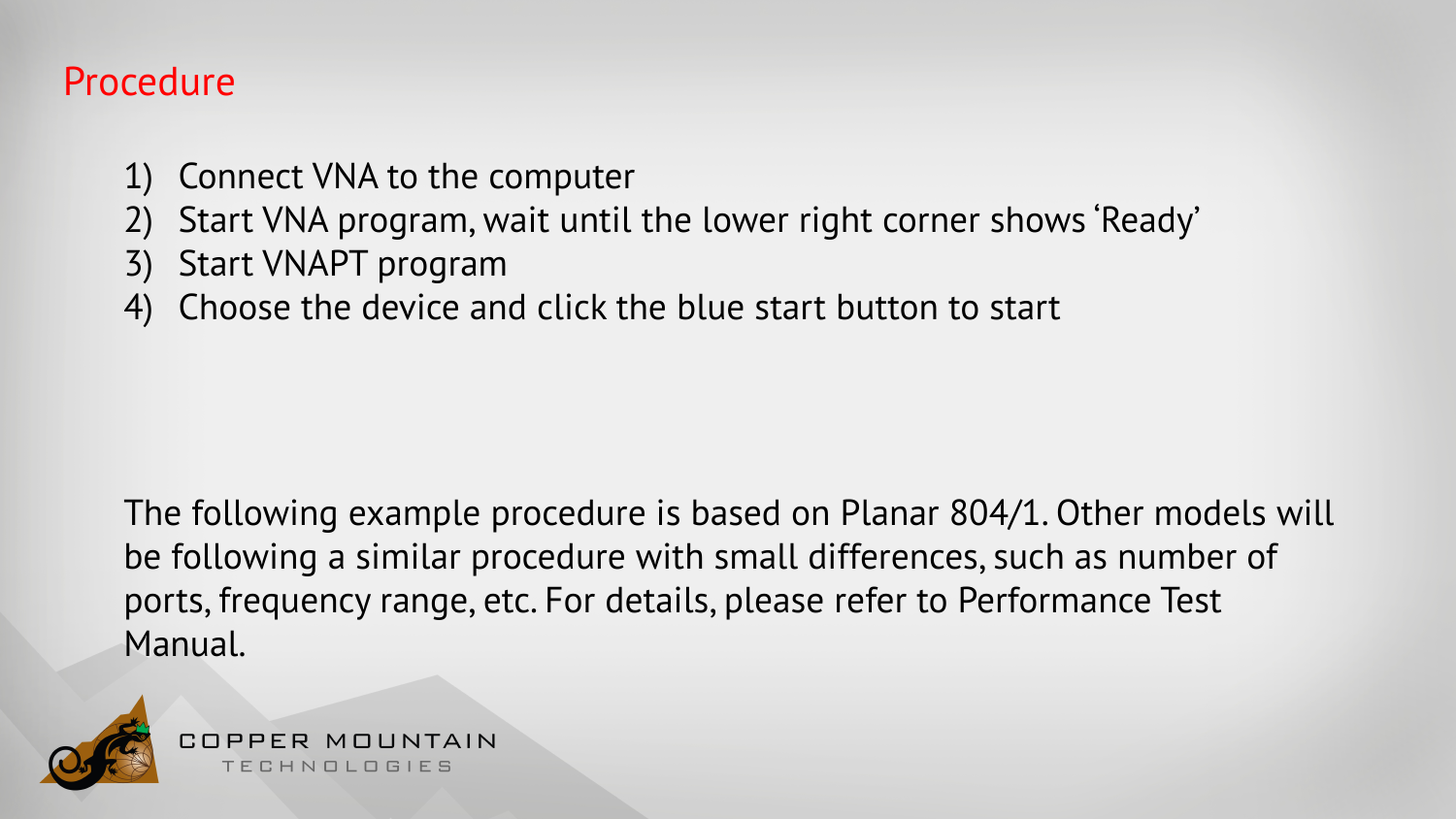

Procedure
Connect VNA to the computer
Start VNA program, wait until the lower right corner shows ‘Ready’
Start VNAPT program
Choose the device and click the blue start button to start
The following example procedure is based on Planar 804/1. Other models will be following a similar procedure with small differences, such as number of ports, frequency range, etc. For details, please refer to Performance Test Manual.